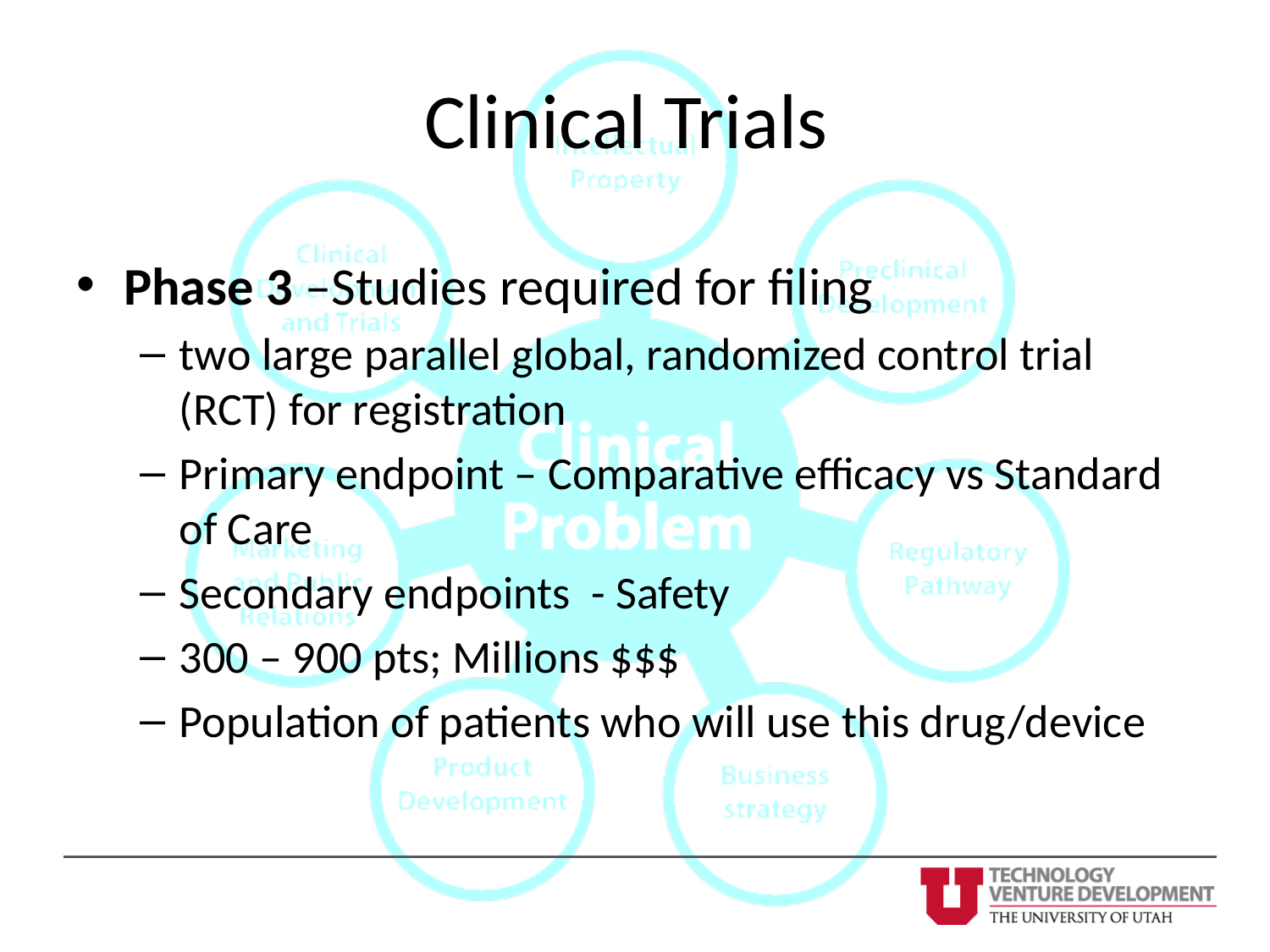

# Clinical Trials

Phase 3 –Studies required for filing
two large parallel global, randomized control trial (RCT) for registration
Primary endpoint – Comparative efficacy vs Standard of Care
Secondary endpoints  - Safety
300 – 900 pts; Millions $$$
Population of patients who will use this drug/device